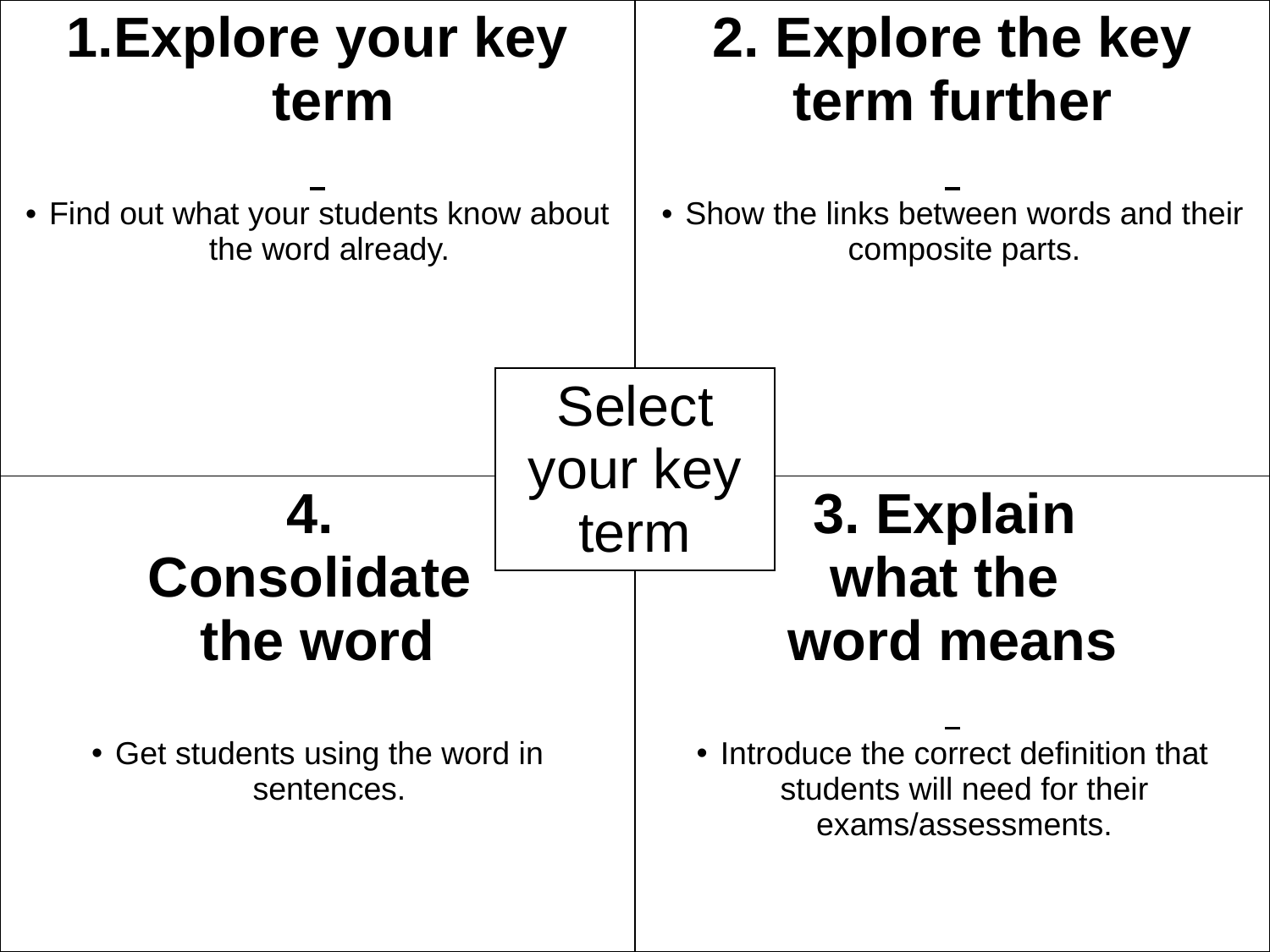

| Explore your key term Find out what your students know about the word already. | 2. Explore the key term further Show the links between words and their composite parts. |
| --- | --- |
| 4. Consolidate the word Get students using the word in sentences. | 3. Explain what the word means Introduce the correct definition that students will need for their exams/assessments. |
#
| Select your key term |
| --- |